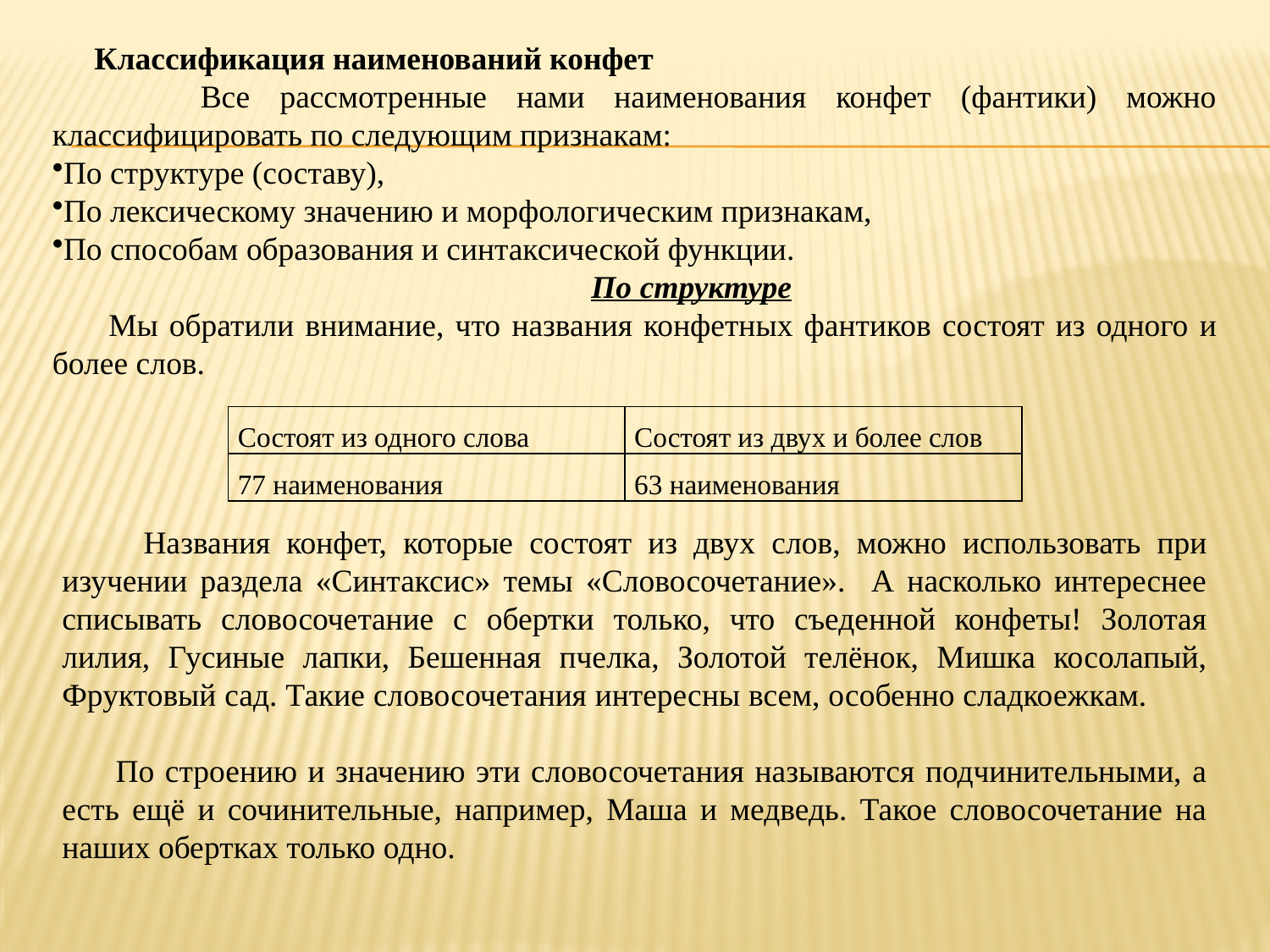

Классификация наименований конфет
     Все рассмотренные нами наименования конфет (фантики) можно классифицировать по следующим признакам:
По структуре (составу),
По лексическому значению и морфологическим признакам,
По способам образования и синтаксической функции.
                                                                   По структуре
     Мы обратили внимание, что названия конфетных фантиков состоят из одного и более слов.
| Состоят из одного слова | Состоят из двух и более слов |
| --- | --- |
| 77 наименования | 63 наименования |
     Названия конфет, которые состоят из двух слов, можно использовать при изучении раздела «Синтаксис» темы «Словосочетание».  А насколько интереснее списывать словосочетание с обертки только, что съеденной конфеты! Золотая лилия, Гусиные лапки, Бешенная пчелка, Золотой телёнок, Мишка косолапый, Фруктовый сад. Такие словосочетания интересны всем, особенно сладкоежкам.
     По строению и значению эти словосочетания называются подчинительными, а есть ещё и сочинительные, например, Маша и медведь. Такое словосочетание на наших обертках только одно.